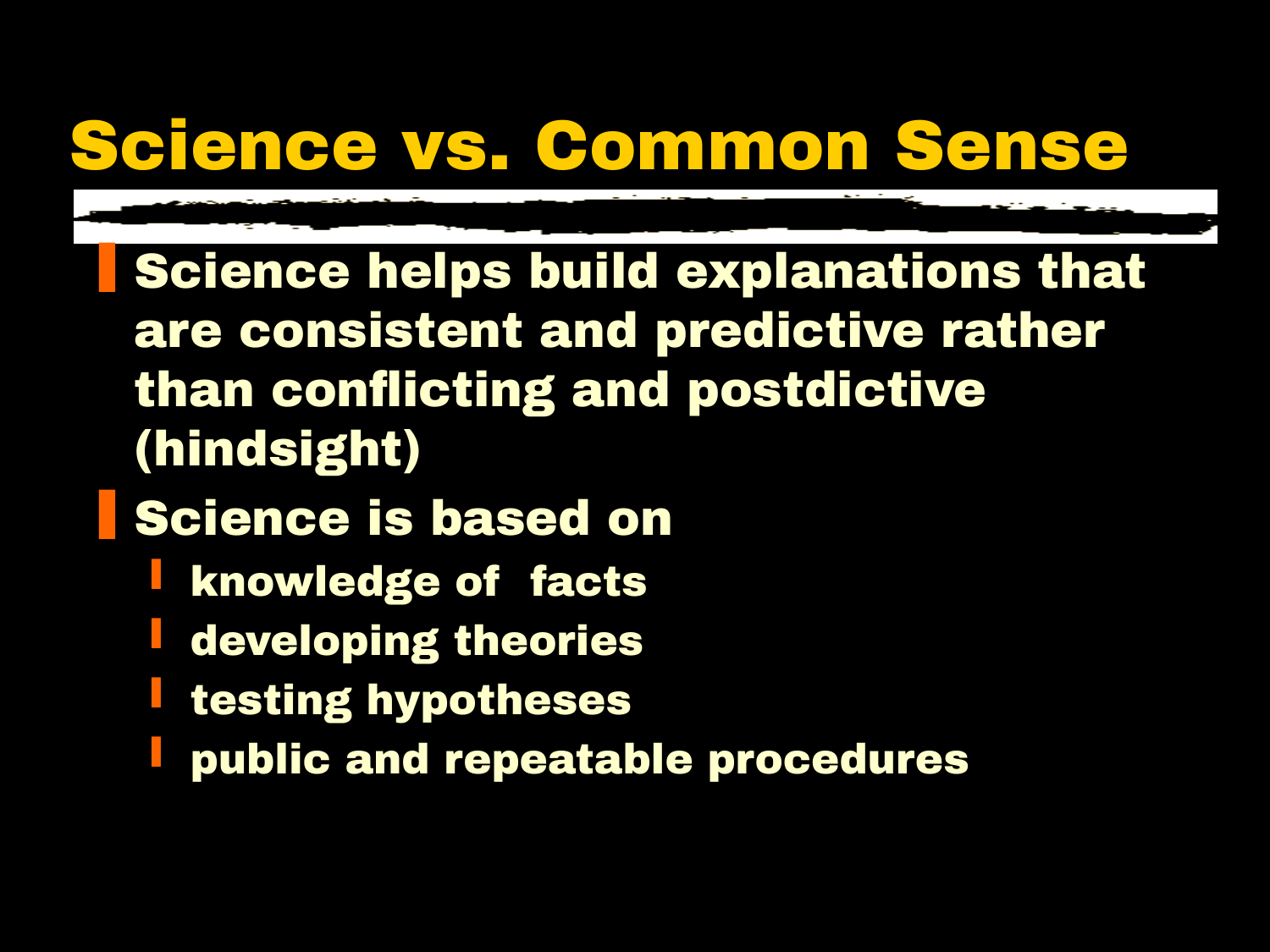

# Science vs. Common Sense
Science helps build explanations that are consistent and predictive rather than conflicting and postdictive  (hindsight)
Science is based on
knowledge of  facts
developing theories
testing hypotheses
public and repeatable procedures